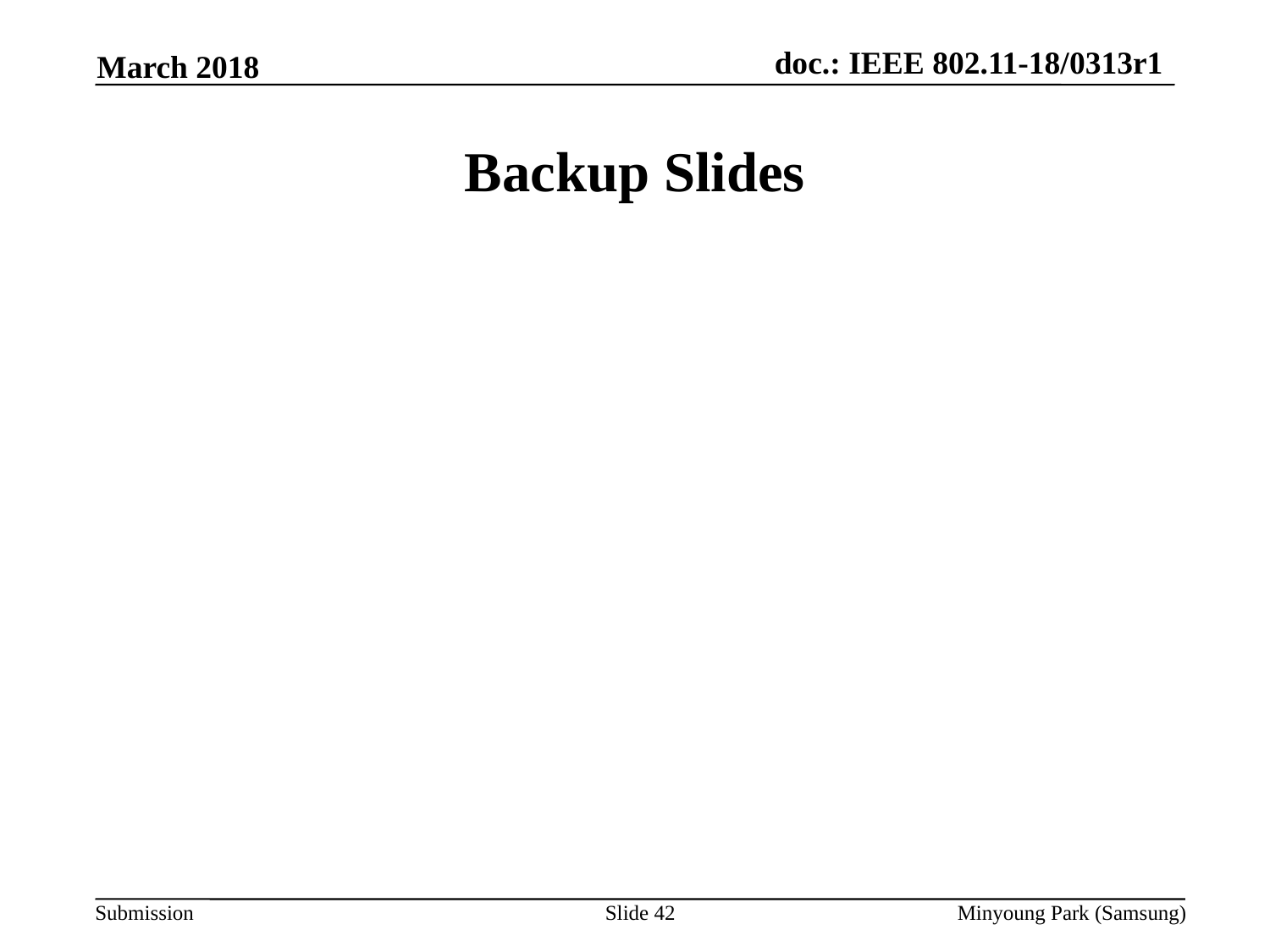

March 2018
# Backup Slides
Slide 42
Minyoung Park (Samsung)